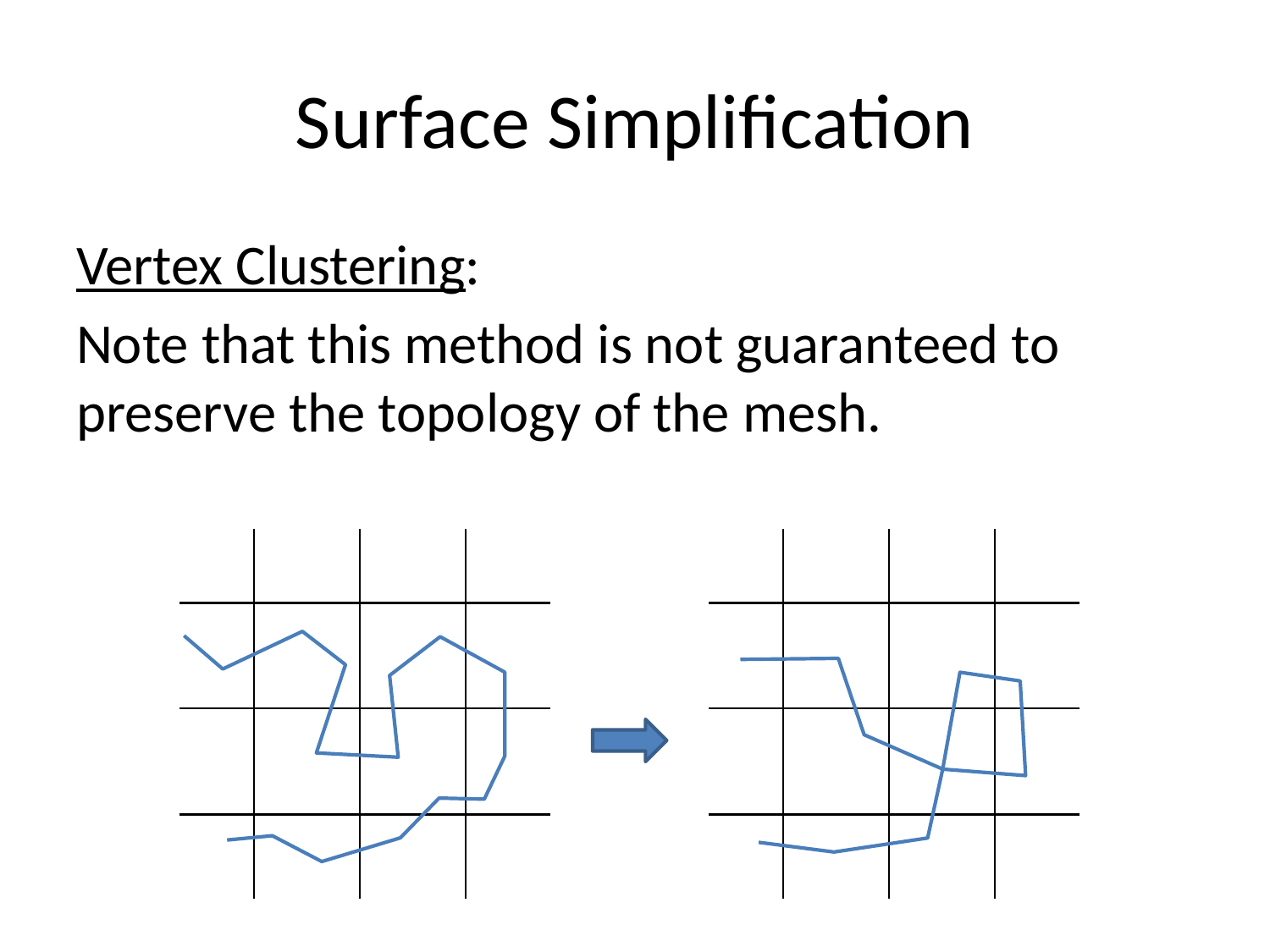

# Surface Simplification
Vertex Clustering:
Note that this method is not guaranteed to preserve the topology of the mesh.